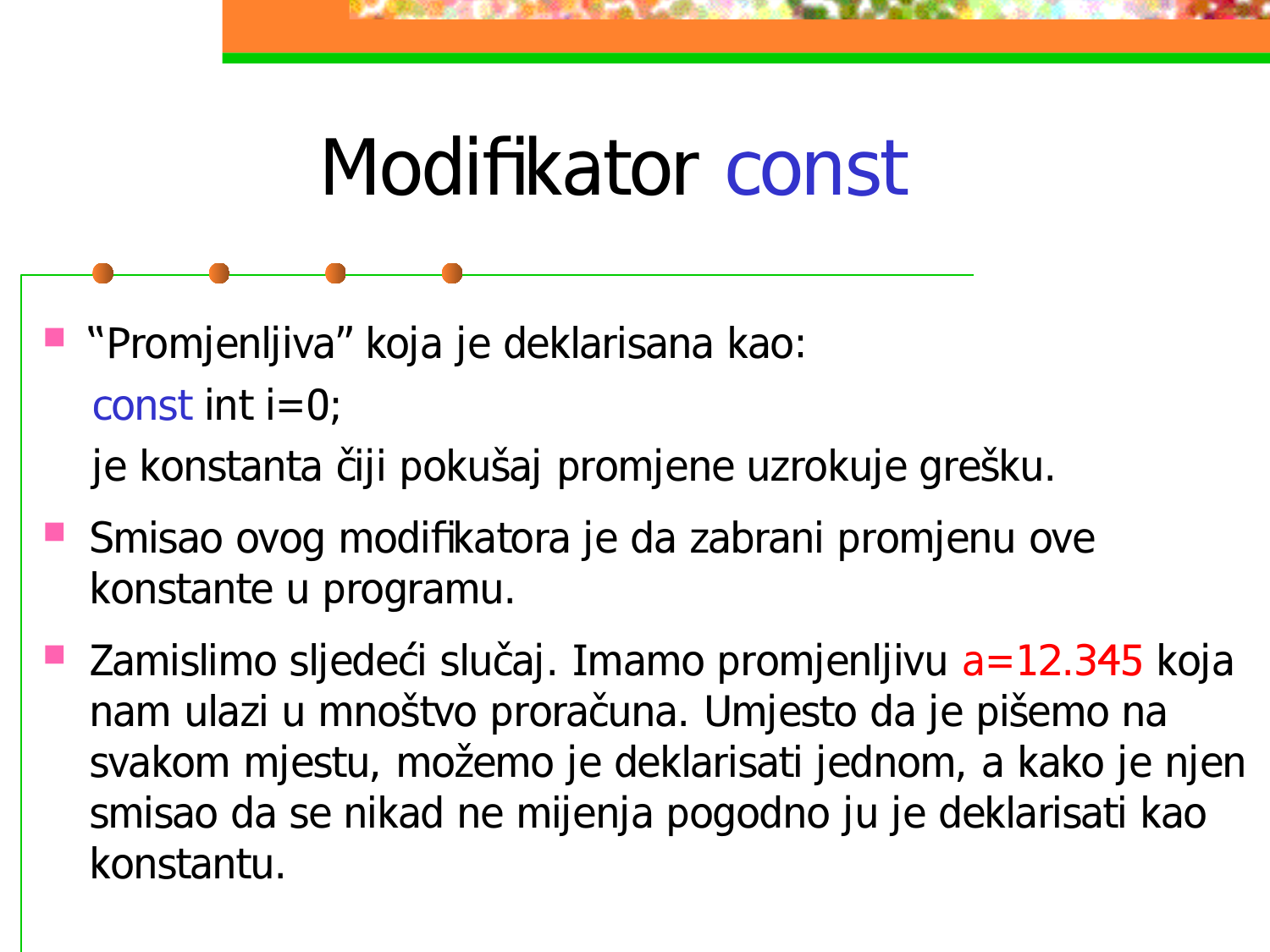

# Modifikator const
“Promjenljiva” koja je deklarisana kao:
const int i=0;
je konstanta čiji pokušaj promjene uzrokuje grešku.
Smisao ovog modifikatora je da zabrani promjenu ove konstante u programu.
Zamislimo sljedeći slučaj. Imamo promjenljivu a=12.345 koja nam ulazi u mnoštvo proračuna. Umjesto da je pišemo na svakom mjestu, možemo je deklarisati jednom, a kako je njen smisao da se nikad ne mijenja pogodno ju je deklarisati kao konstantu.